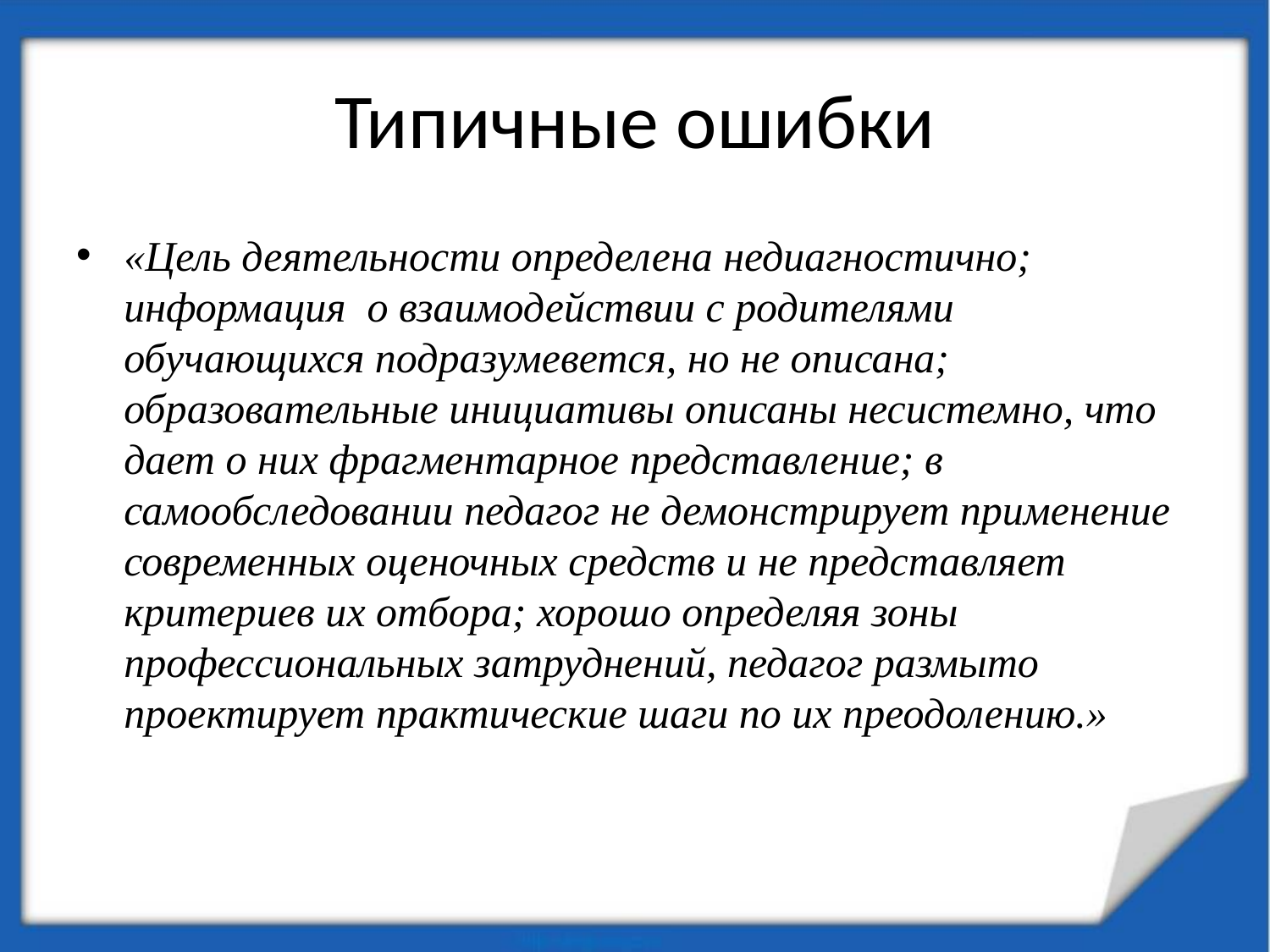

# Типичные ошибки
«Цель деятельности определена недиагностично; информация  о взаимодействии с родителями обучающихся подразумевется, но не описана; образовательные инициативы описаны несистемно, что дает о них фрагментарное представление; в самообследовании педагог не демонстрирует применение современных оценочных средств и не представляет критериев их отбора; хорошо определяя зоны профессиональных затруднений, педагог размыто проектирует практические шаги по их преодолению.»